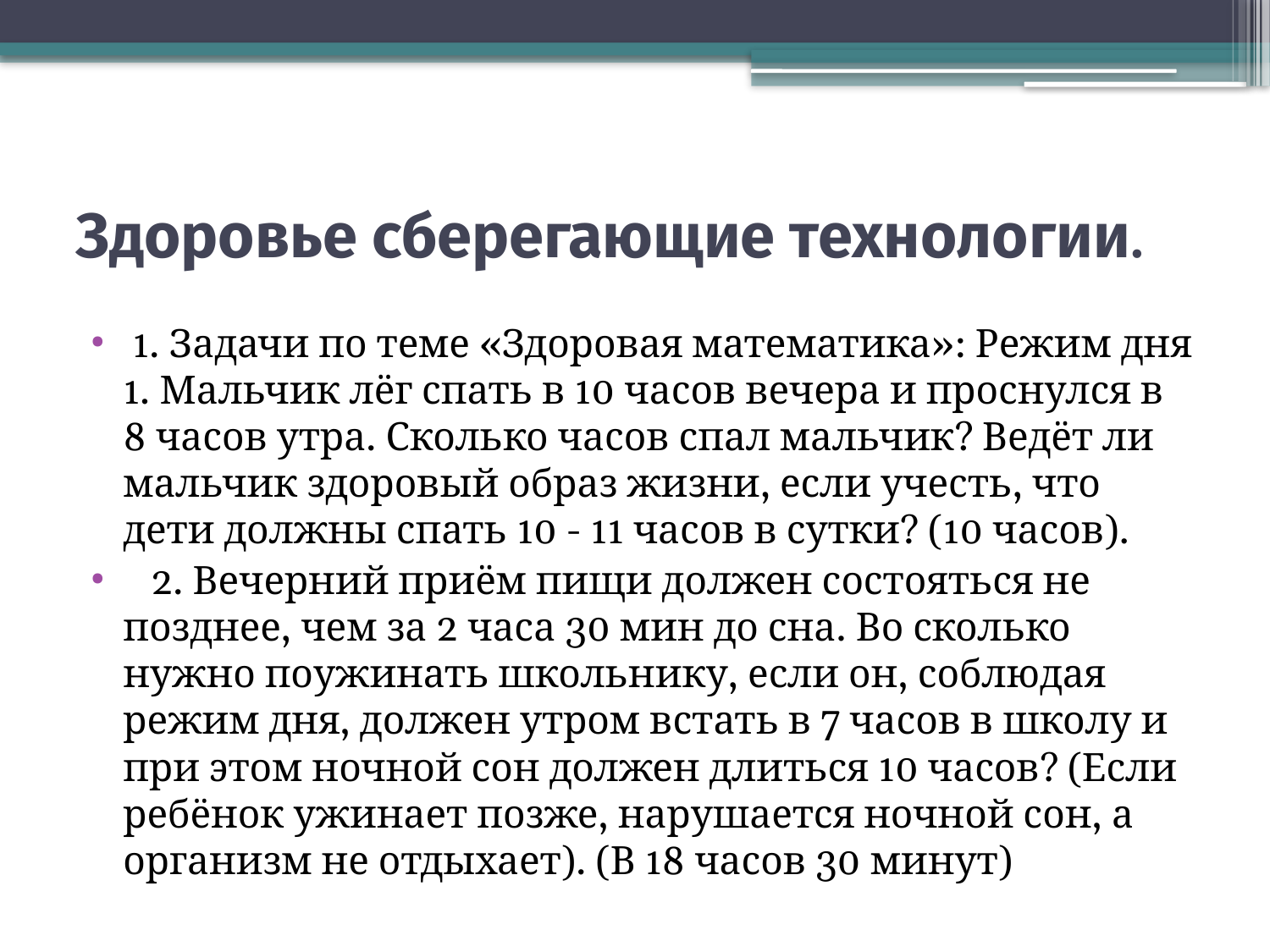

# Здоровье сберегающие технологии.
 1. Задачи по теме «Здоровая математика»: Режим дня 1. Мальчик лёг спать в 10 часов вечера и проснулся в 8 часов утра. Сколько часов спал мальчик? Ведёт ли мальчик здоровый образ жизни, если учесть, что дети должны спать 10 - 11 часов в сутки? (10 часов).
   2. Вечерний приём пищи должен состояться не позднее, чем за 2 часа 30 мин до сна. Во сколько нужно поужинать школьнику, если он, соблюдая режим дня, должен утром встать в 7 часов в школу и при этом ночной сон должен длиться 10 часов? (Если ребёнок ужинает позже, нарушается ночной сон, а организм не отдыхает). (В 18 часов 30 минут)